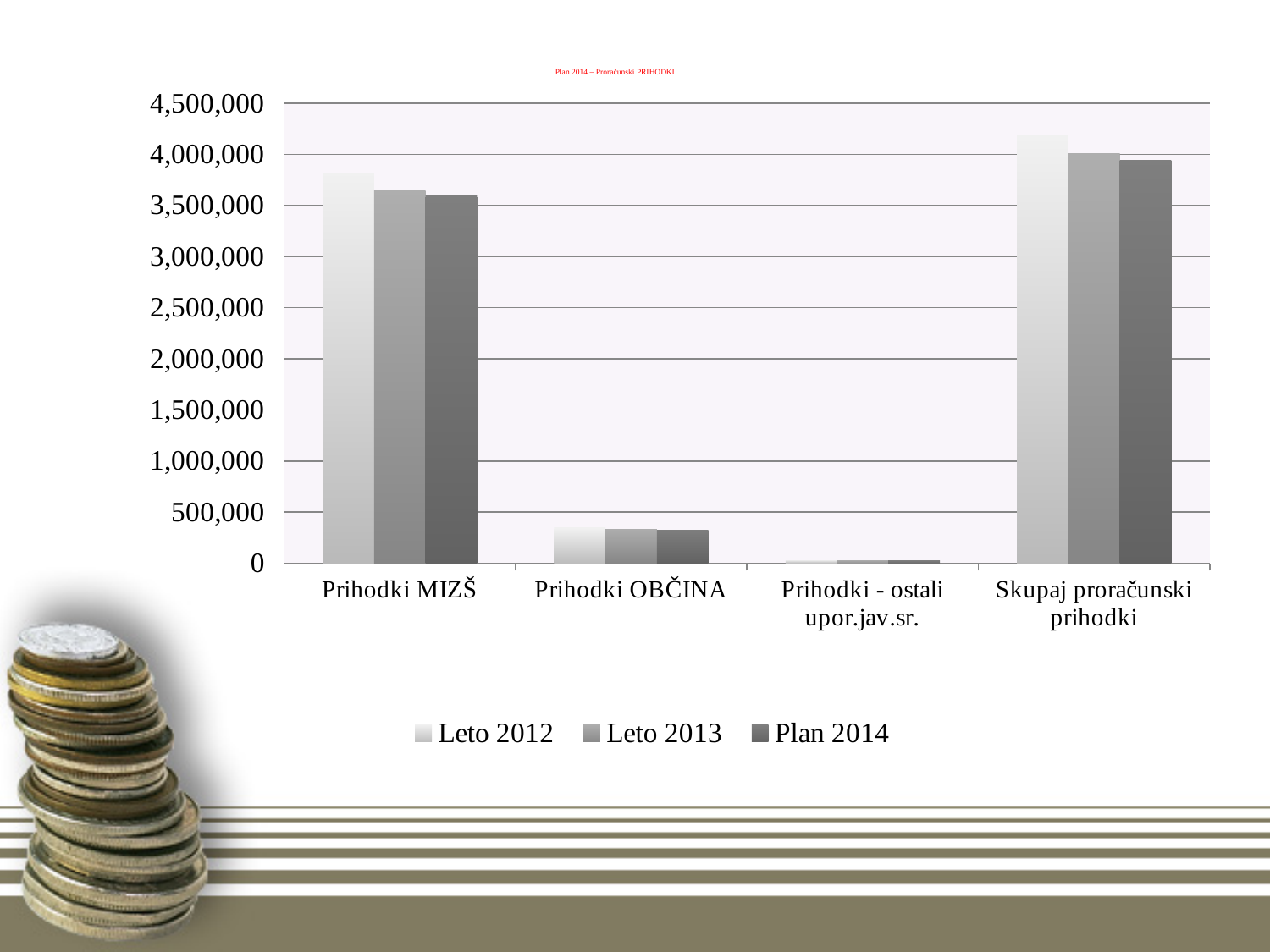

# Plan 2014 – Proračunski PRIHODKI

### Chart

| Category | Leto 2012 | Leto 2013 | Plan 2014 |
|---|---|---|---|
| Prihodki MIZŠ | 3809929.0 | 3645626.0 | 3591900.0 |
| Prihodki OBČINA | 346227.0 | 334657.0 | 324900.0 |
| Prihodki - ostali upor.jav.sr. | 23604.0 | 28088.0 | 25000.0 |
| Skupaj proračunski prihodki | 4179760.0 | 4008371.0 | 3941800.0 |